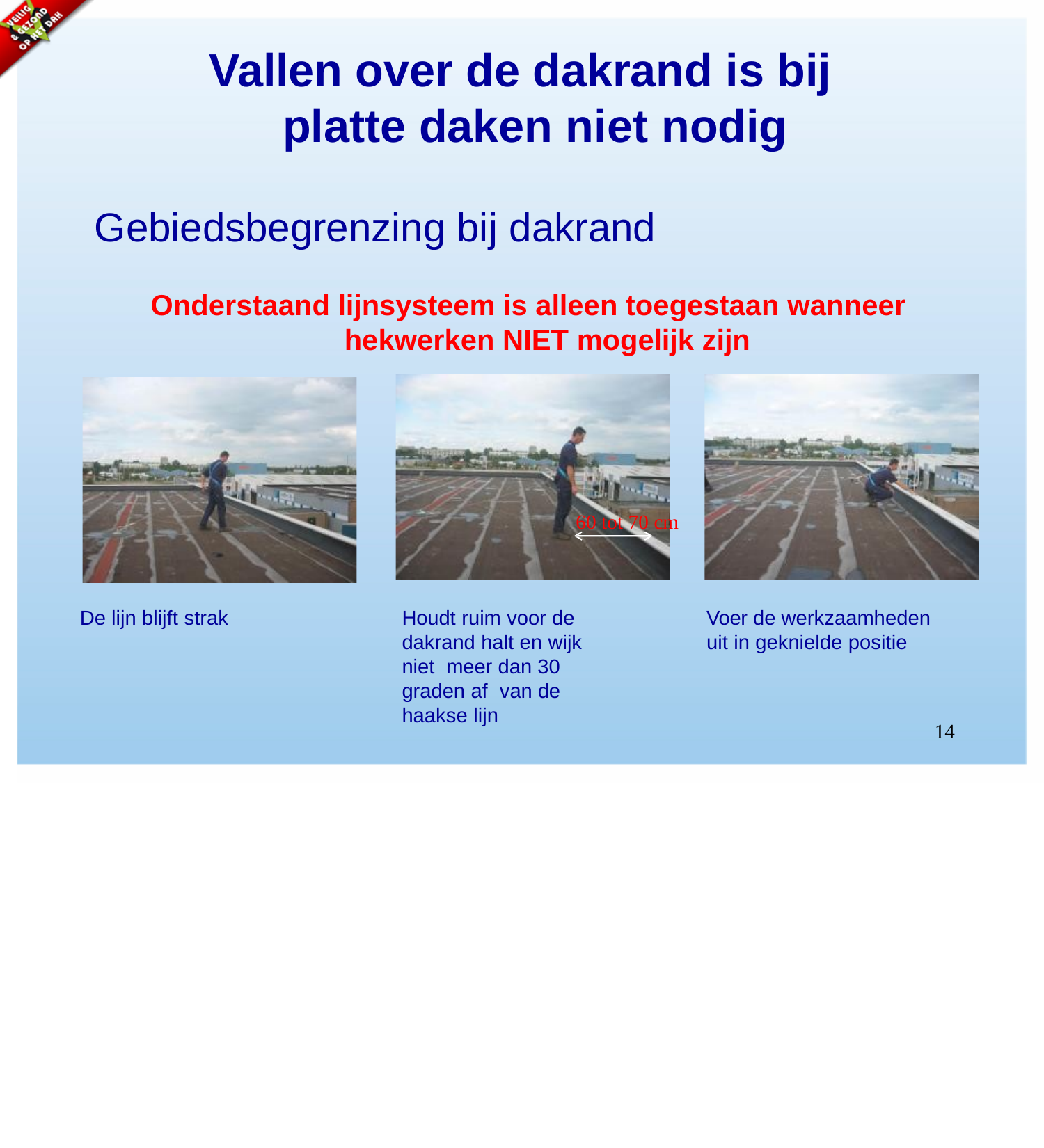

# Vallen over de dakrand is bij  platte daken niet nodig
Gebiedsbegrenzing bij dakrand
Onderstaand lijnsysteem is alleen toegestaan wanneer
hekwerken NIET mogelijk zijn

60 tot 70 cm

De lijn blijft strak
Houdt ruim voor de  dakrand halt en wijk niet  meer dan 30 graden af  van de haakse lijn
Voer de werkzaamheden
uit in geknielde positie
14